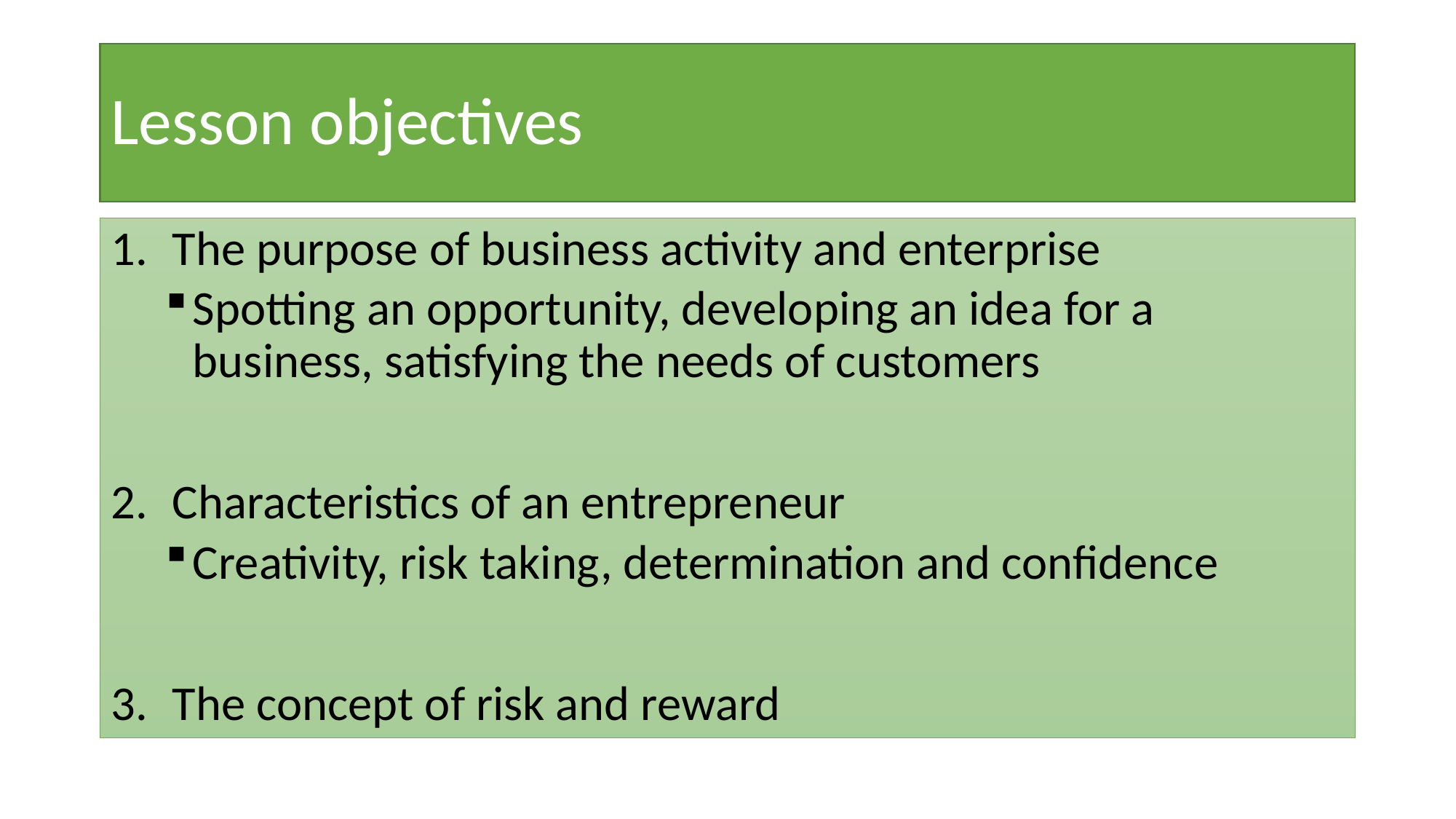

# Lesson objectives
The purpose of business activity and enterprise
Spotting an opportunity, developing an idea for a business, satisfying the needs of customers

Characteristics of an entrepreneur
Creativity, risk taking, determination and confidence

The concept of risk and reward